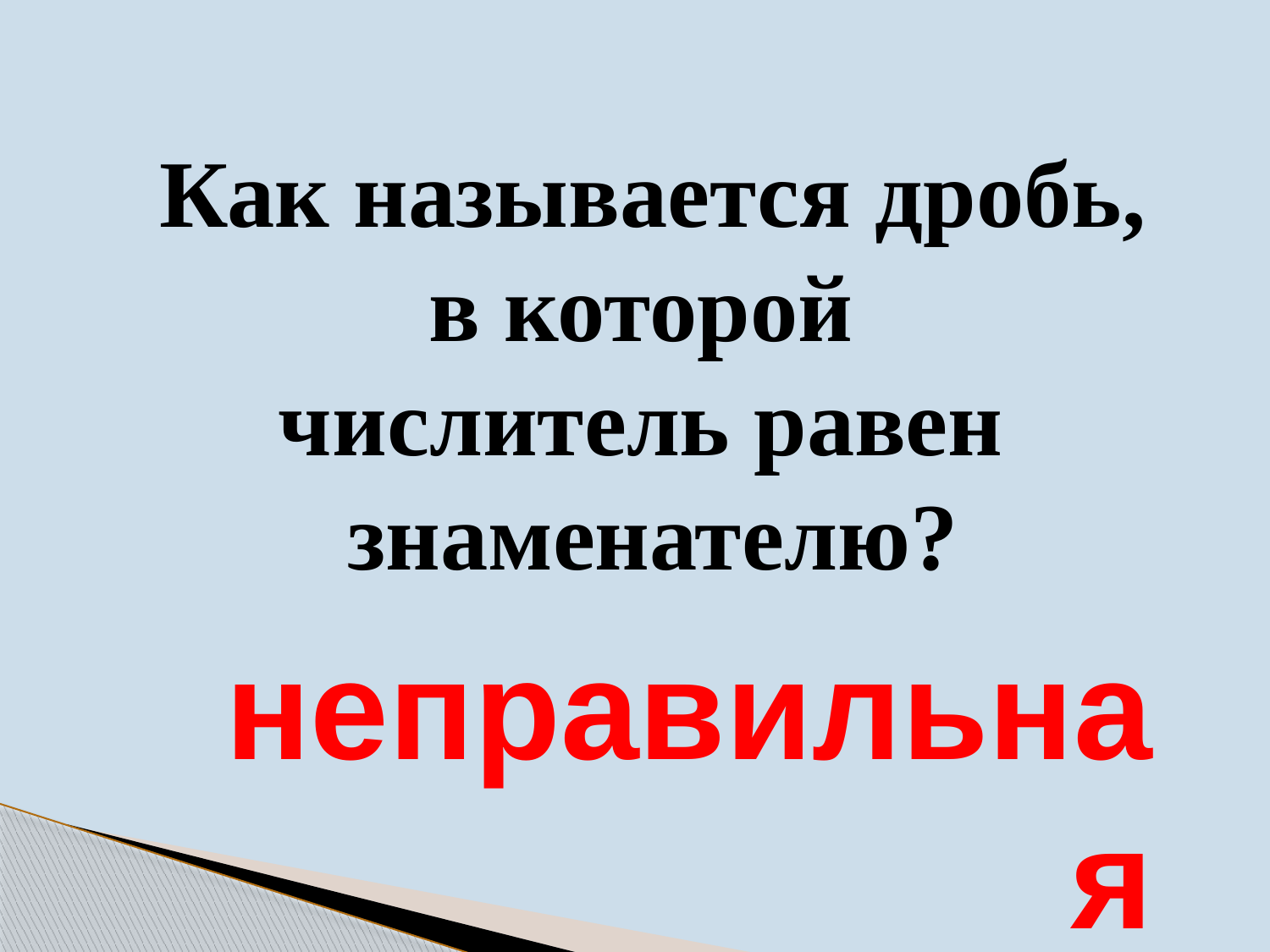

Как называется дробь,
в которой
числитель равен
знаменателю?

неправильная